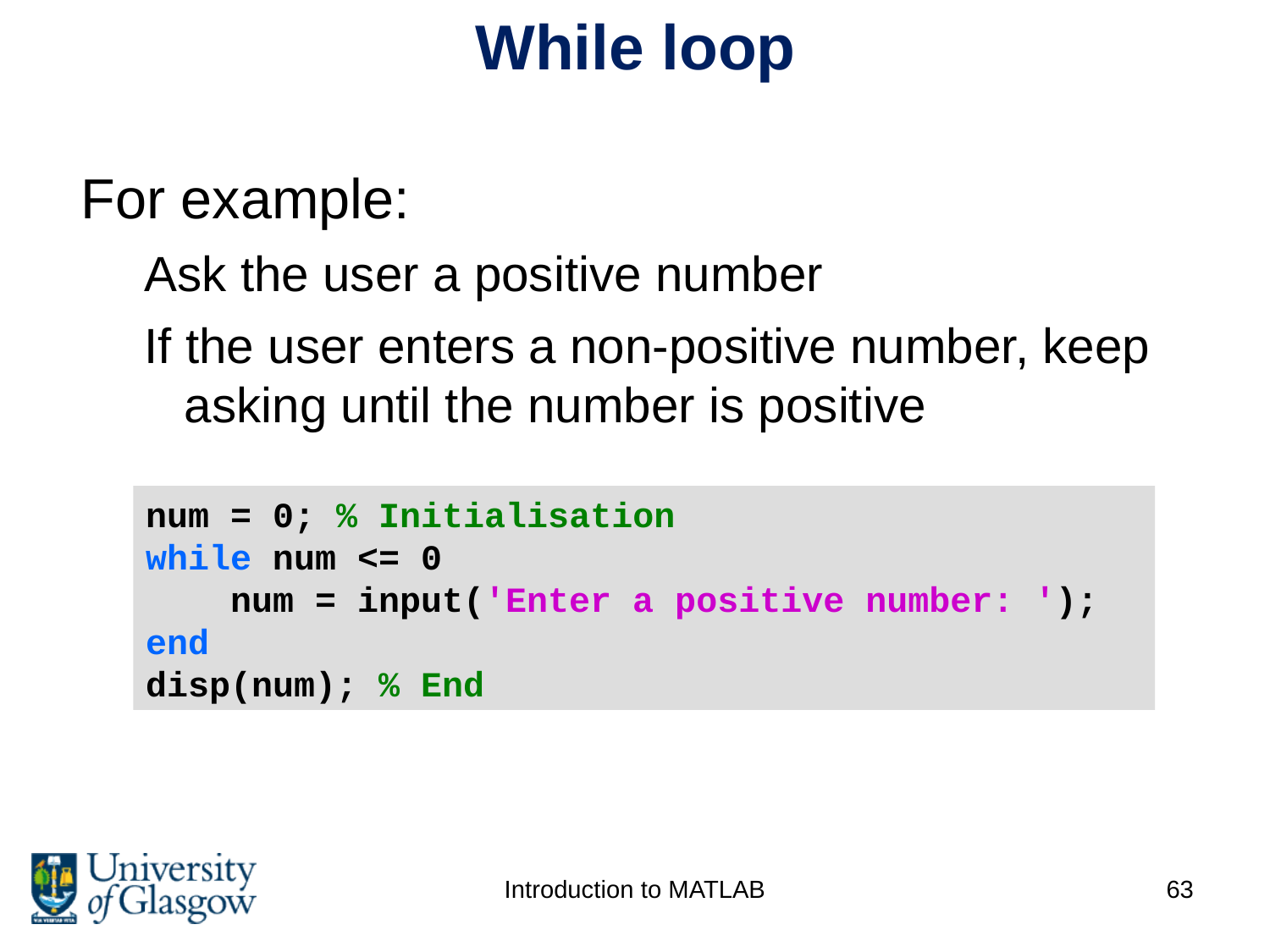

# While loop
For example:
Ask the user a positive number
If the user enters a non-positive number, keep asking until the number is positive

num = 0; % Initialisation
while num <= 0
    num = input('Enter a positive number: ');
end
disp(num); % End
Introduction to MATLAB
63